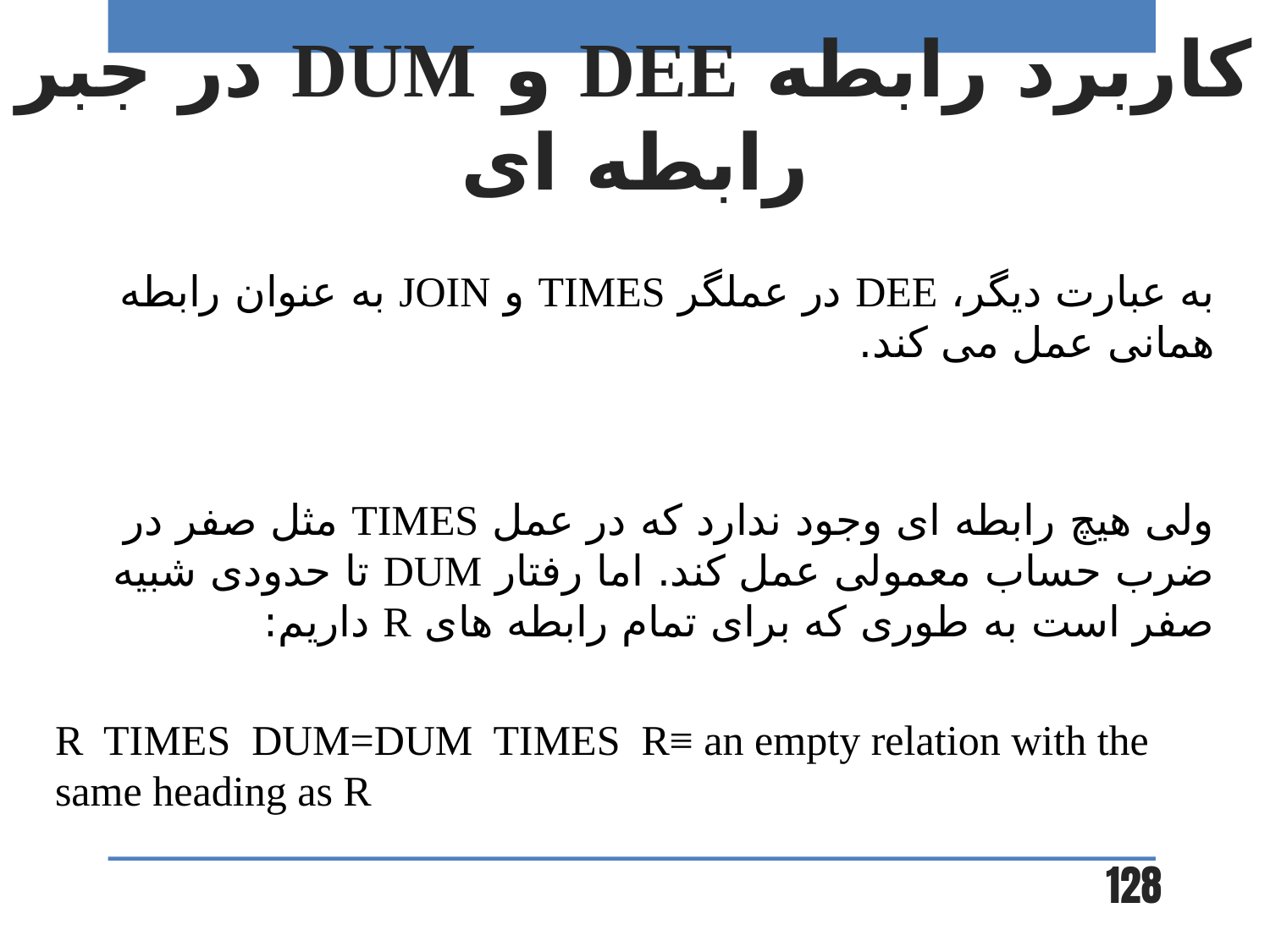

# کاربرد رابطه DEE و DUM در جبر رابطه ای
به عبارت دیگر، DEE در عملگر TIMES و JOIN به عنوان رابطه همانی عمل می کند.

ولی هیچ رابطه ای وجود ندارد که در عمل TIMES مثل صفر در ضرب حساب معمولی عمل کند. اما رفتار DUM تا حدودی شبیه صفر است به طوری که برای تمام رابطه های R داریم:

R  TIMES  DUM=DUM  TIMES  R≡ an empty relation with the same heading as R
128